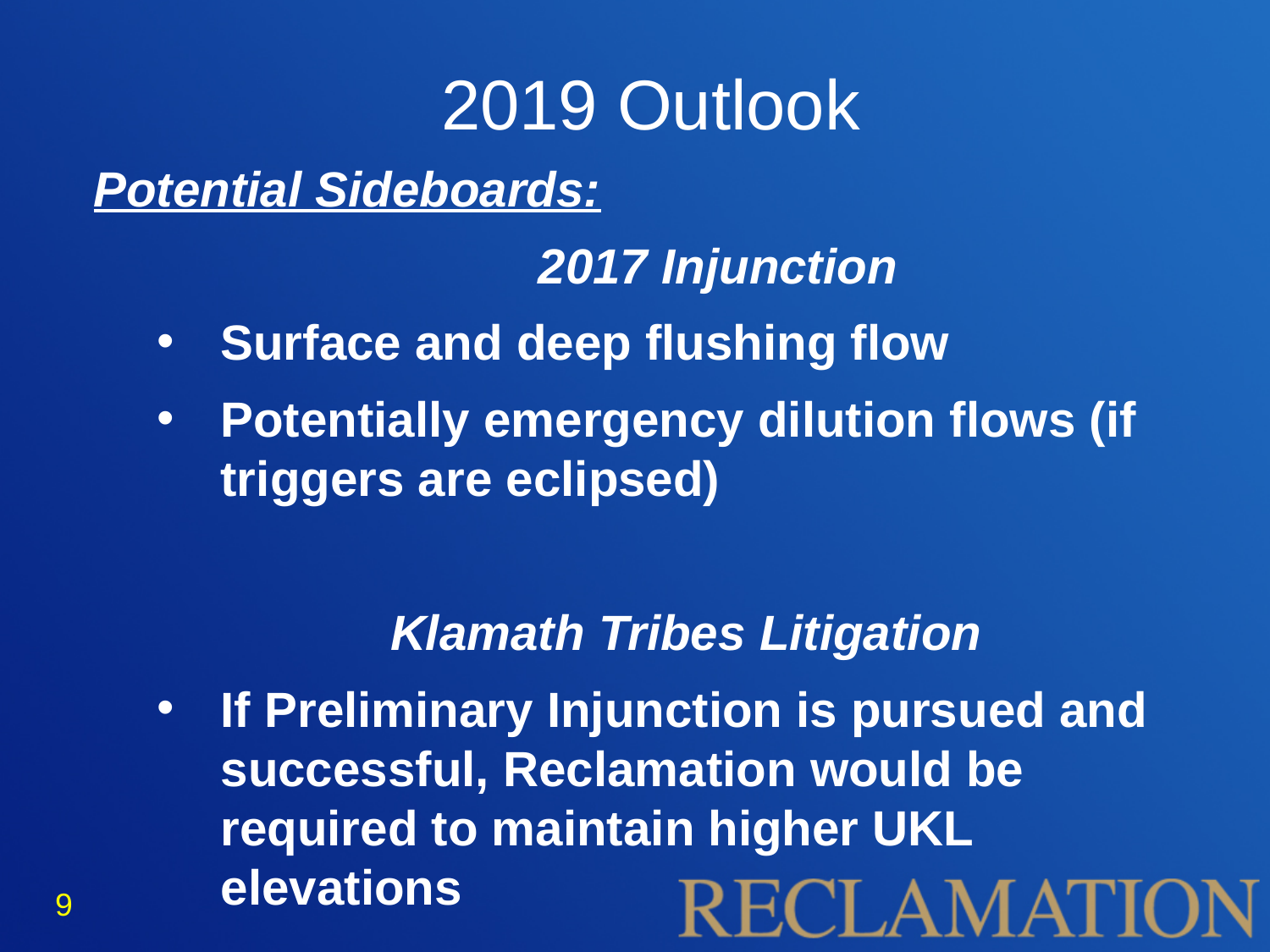

2019 Outlook
Potential Sideboards:
	2017 Injunction
Surface and deep flushing flow
Potentially emergency dilution flows (if triggers are eclipsed)

Klamath Tribes Litigation
If Preliminary Injunction is pursued and successful, Reclamation would be required to maintain higher UKL elevations

9